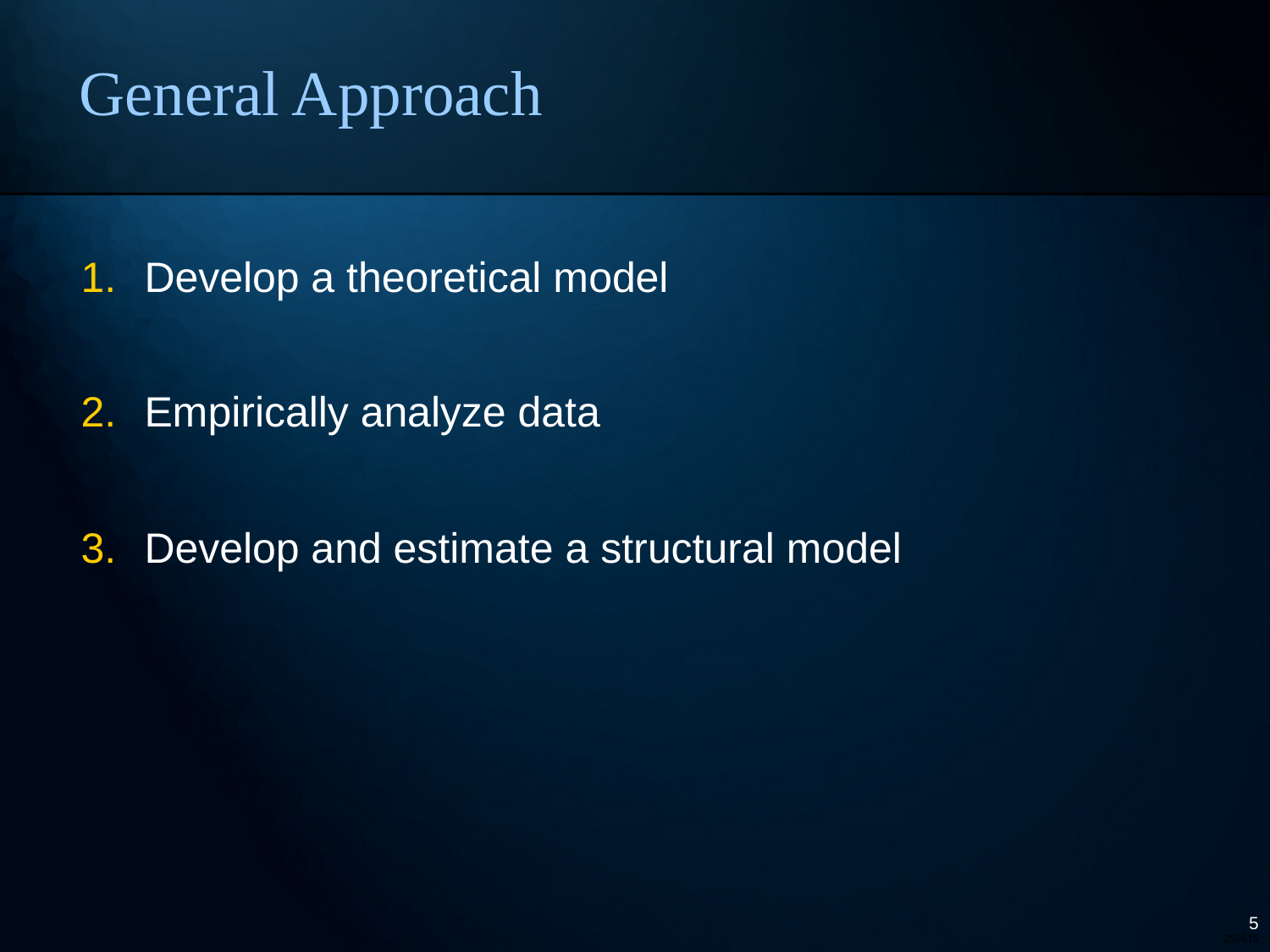

# General Approach
Develop a theoretical model

Empirically analyze data

Develop and estimate a structural model